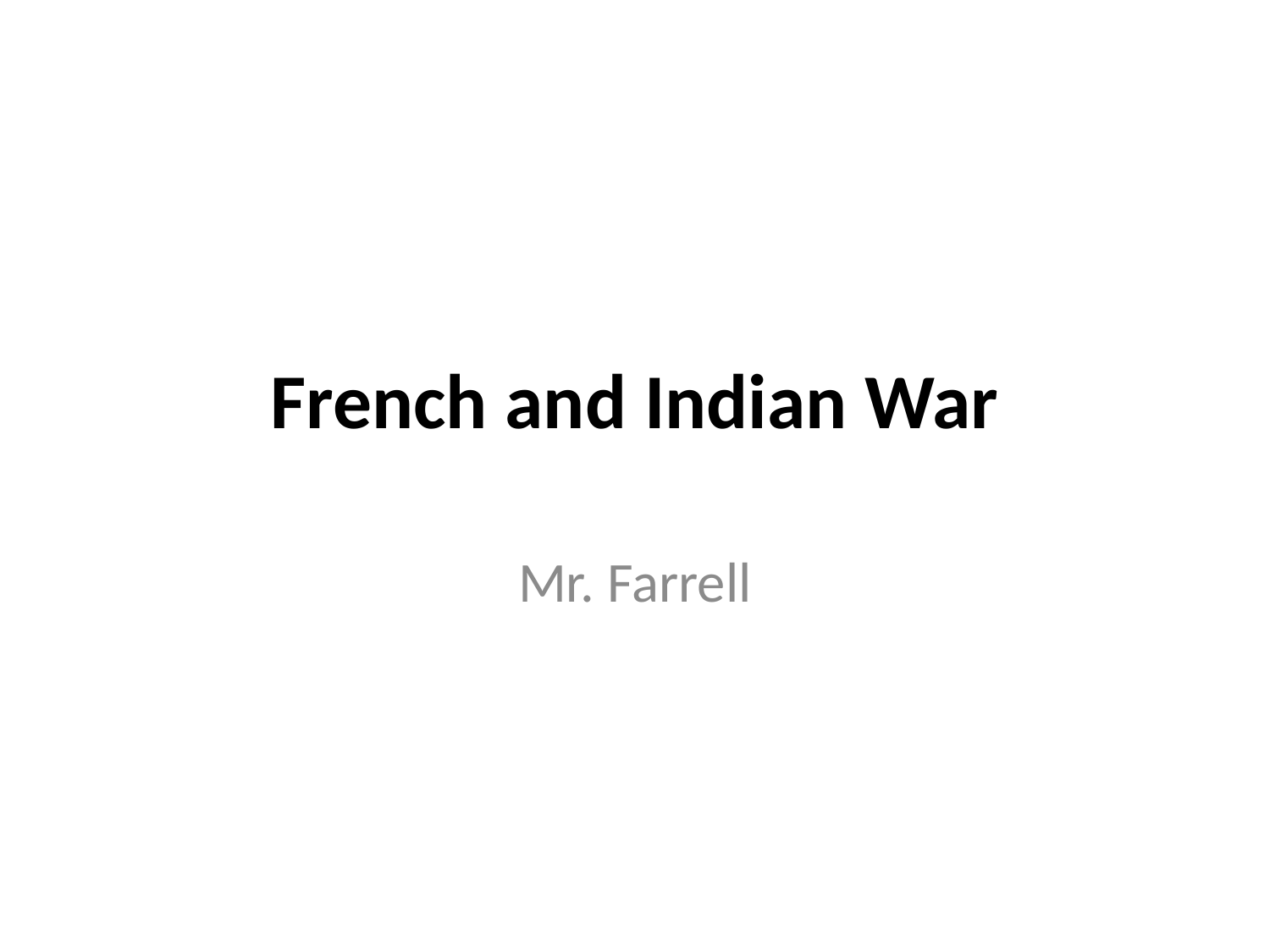

# French and Indian War
Mr. Farrell